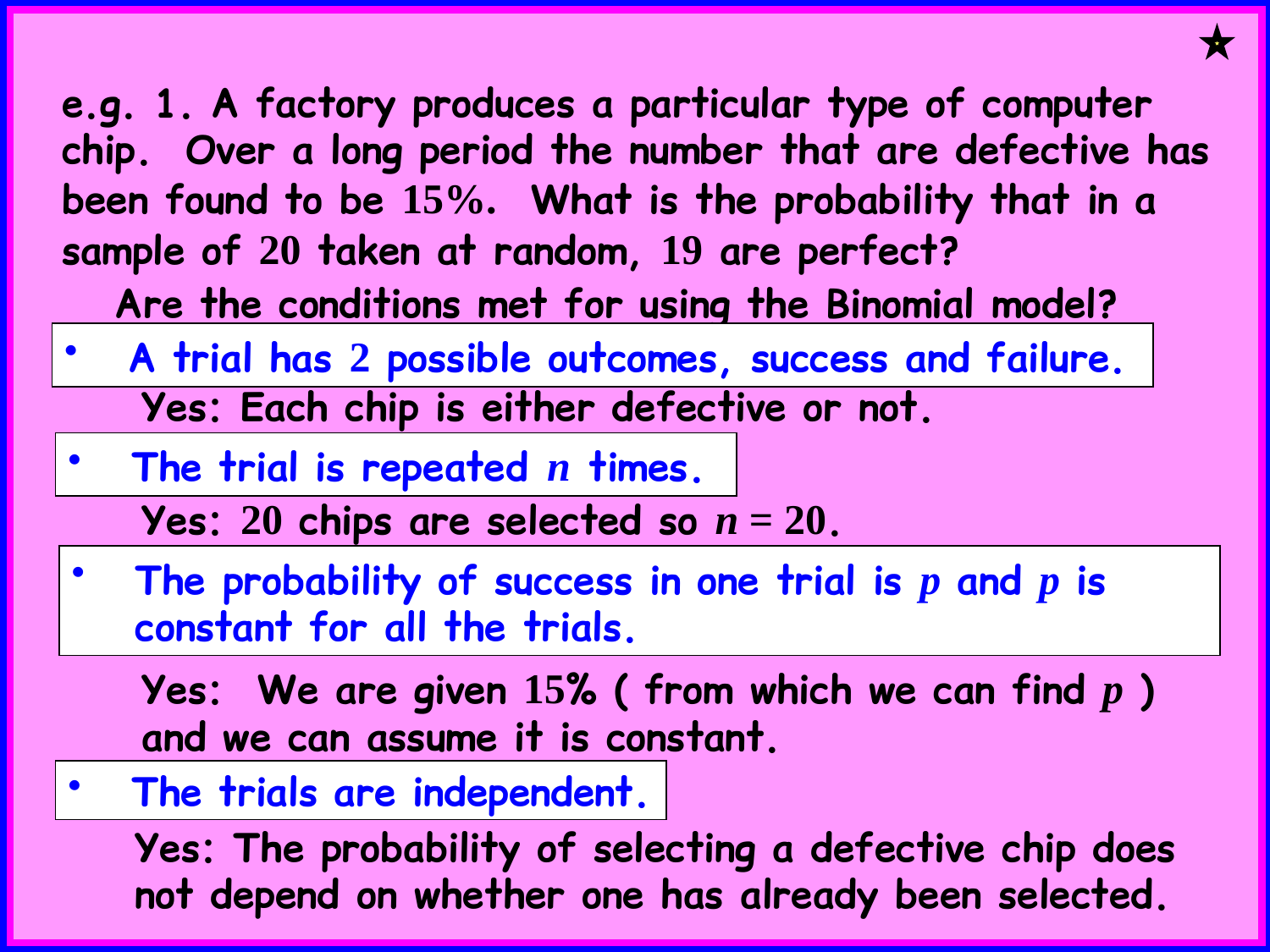

e.g. 1. A factory produces a particular type of computer chip.  Over a long period the number that are defective has been found to be 15%.  What is the probability that in a sample of 20 taken at random, 19 are perfect?

Are the conditions met for using the Binomial model?
A trial has 2 possible outcomes, success and failure.
Yes: Each chip is either defective or not.
The trial is repeated n times.
Yes: 20 chips are selected so n = 20.
The probability of success in one trial is p and p is constant for all the trials.
Yes:  We are given 15% ( from which we can find p ) and we can assume it is constant.
The trials are independent.
Yes: The probability of selecting a defective chip does not depend on whether one has already been selected.